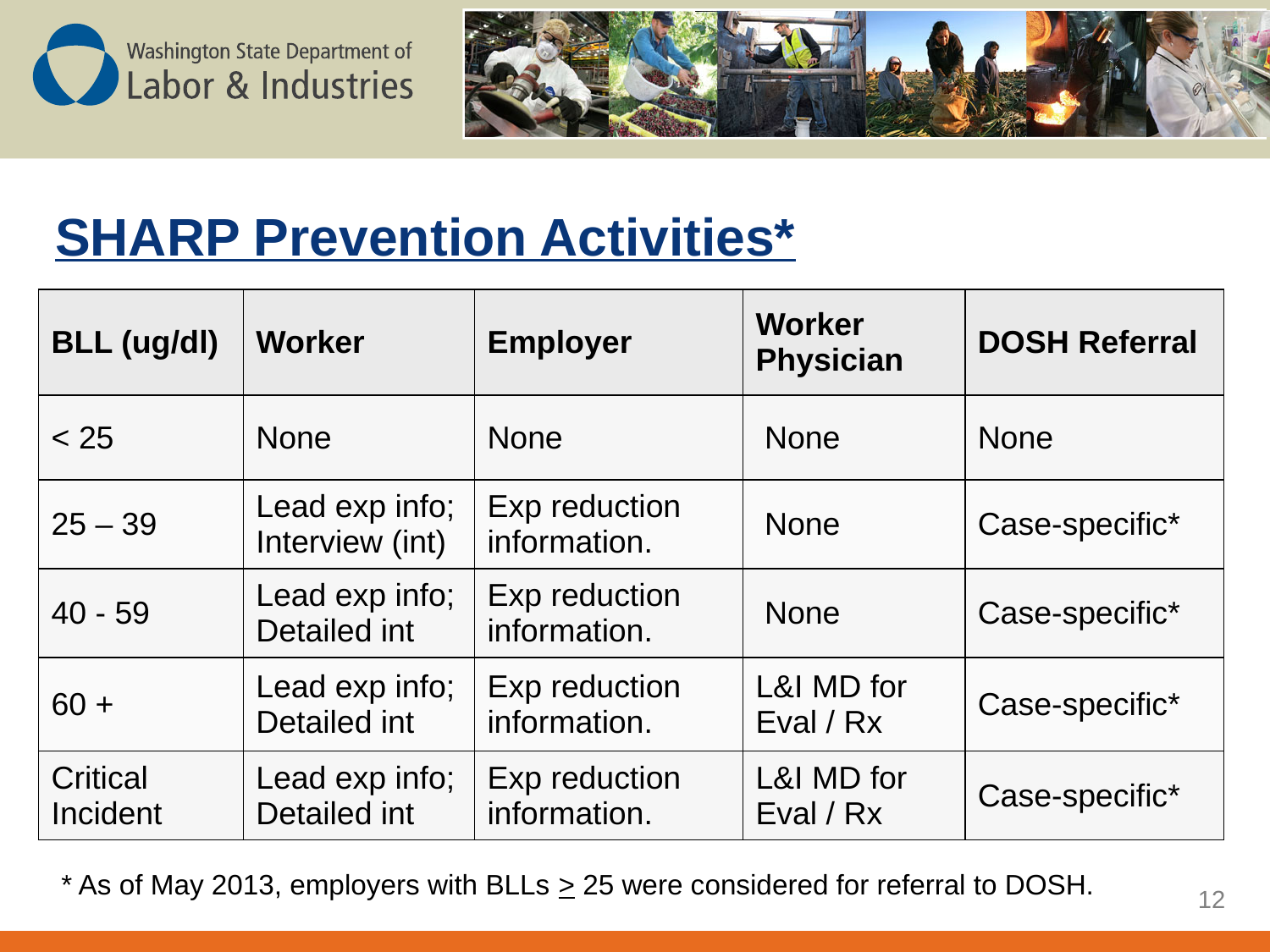

SHARP Prevention Activities*

| BLL (ug/dl) | Worker | Employer | Worker Physician | DOSH Referral |
| --- | --- | --- | --- | --- |
| < 25 | None | None | None | None |
| 25 – 39 | Lead exp info; Interview (int) | Exp reduction information. | None | Case-specific\* |
| 40 - 59 | Lead exp info; Detailed int | Exp reduction information. | None | Case-specific\* |
| 60 + | Lead exp info; Detailed int | Exp reduction information. | L&I MD for Eval / Rx | Case-specific\* |
| Critical Incident | Lead exp info; Detailed int | Exp reduction information. | L&I MD for Eval / Rx | Case-specific\* |
* As of May 2013, employers with BLLs > 25 were considered for referral to DOSH.
12